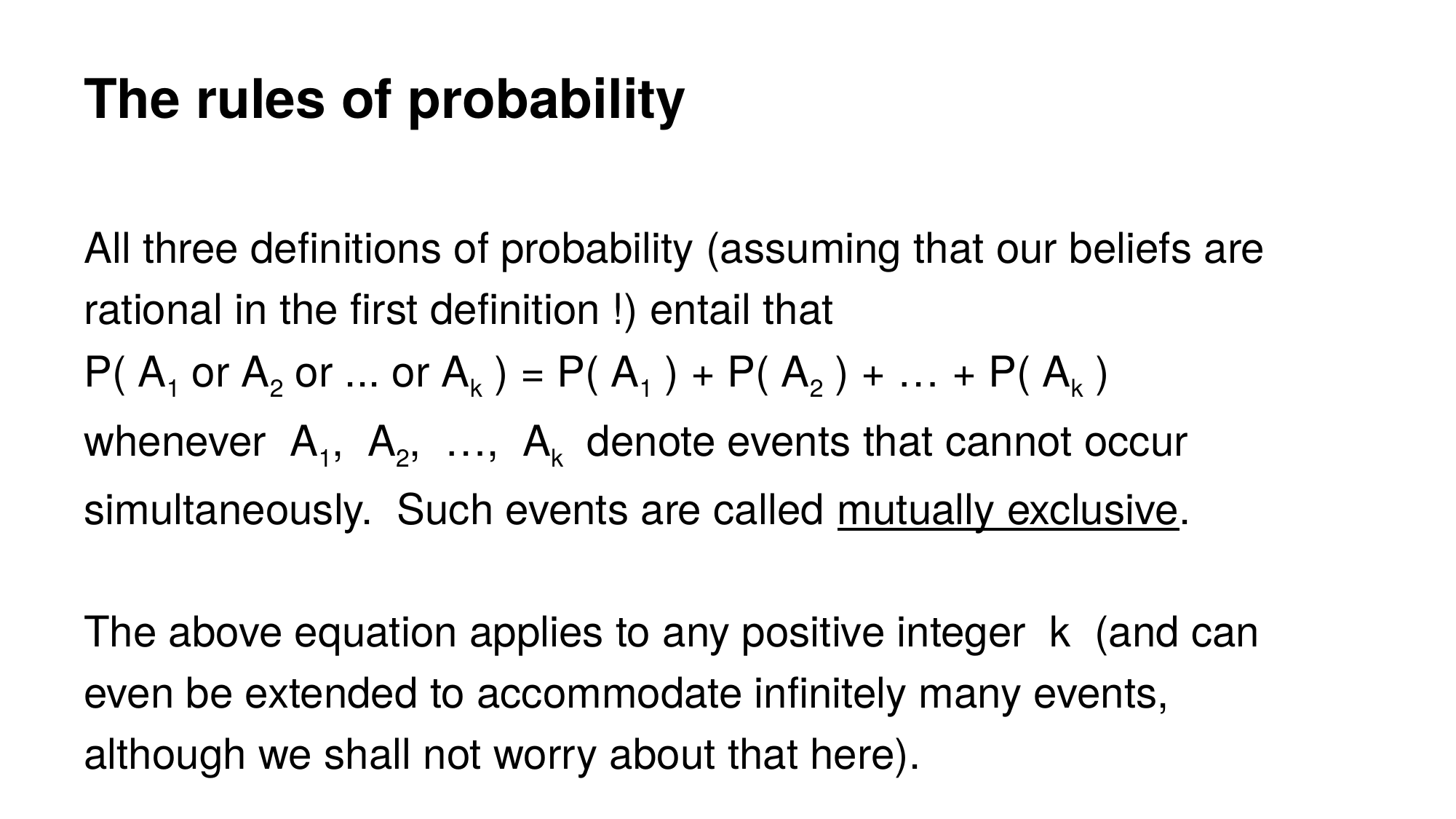

# The rules of probability
All three definitions of probability (assuming that our beliefs are rational in the first definition !) entail that
P( A1 or A2 or ... or Ak ) = P( A1 ) + P( A2 ) + … + P( Ak )
whenever  A1,  A2,  …,  Ak  denote events that cannot occur simultaneously.  Such events are called mutually exclusive.

The above equation applies to any positive integer  k  (and can even be extended to accommodate infinitely many events, although we shall not worry about that here).